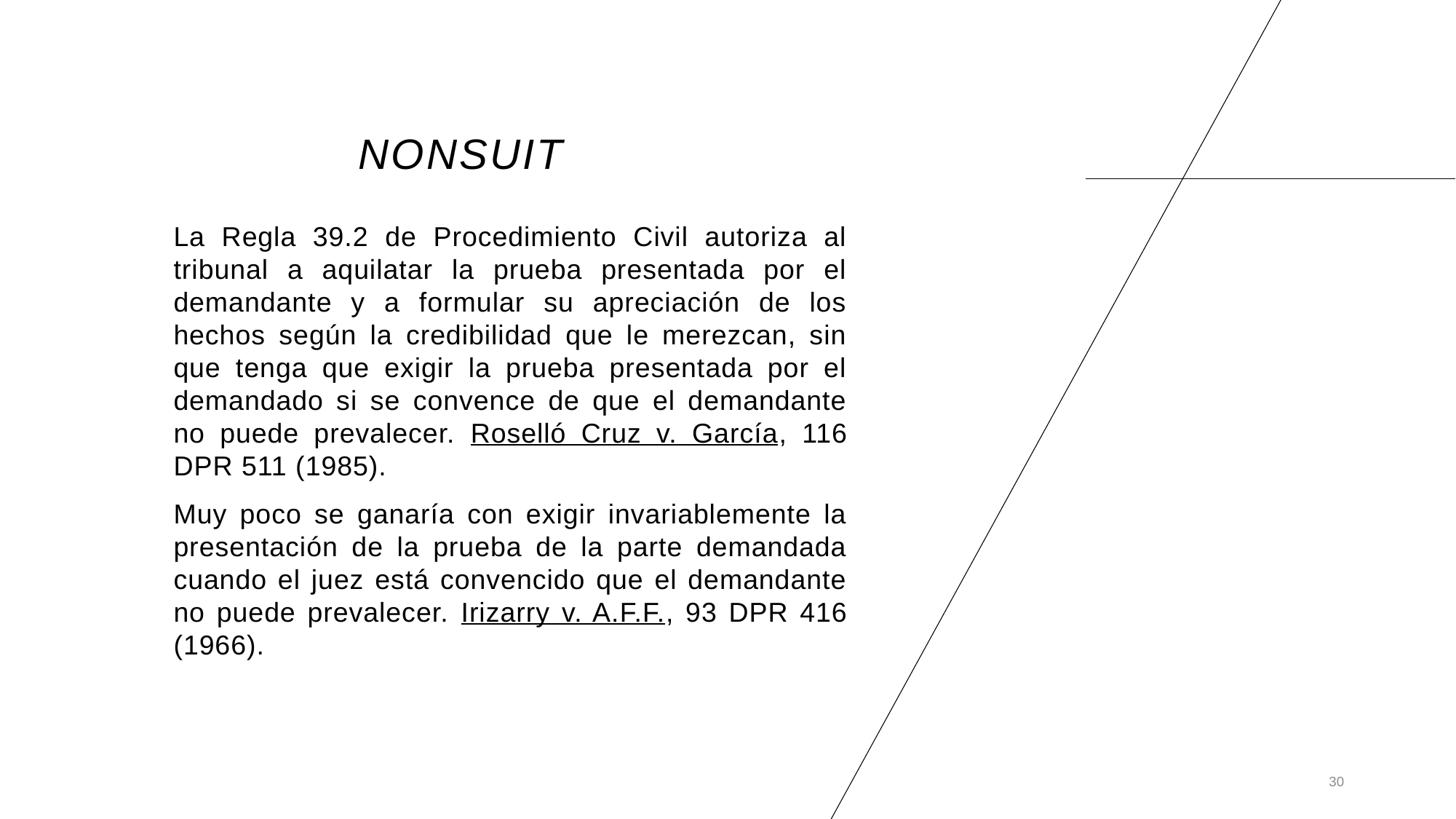

# Nonsuit
La Regla 39.2 de Procedimiento Civil autoriza al tribunal a aquilatar la prueba presentada por el demandante y a formular su apreciación de los hechos según la credibilidad que le merezcan, sin que tenga que exigir la prueba presentada por el demandado si se convence de que el demandante no puede prevalecer. Roselló Cruz v. García, 116 DPR 511 (1985).
Muy poco se ganaría con exigir invariablemente la presentación de la prueba de la parte demandada cuando el juez está convencido que el demandante no puede prevalecer. Irizarry v. A.F.F., 93 DPR 416 (1966).

30